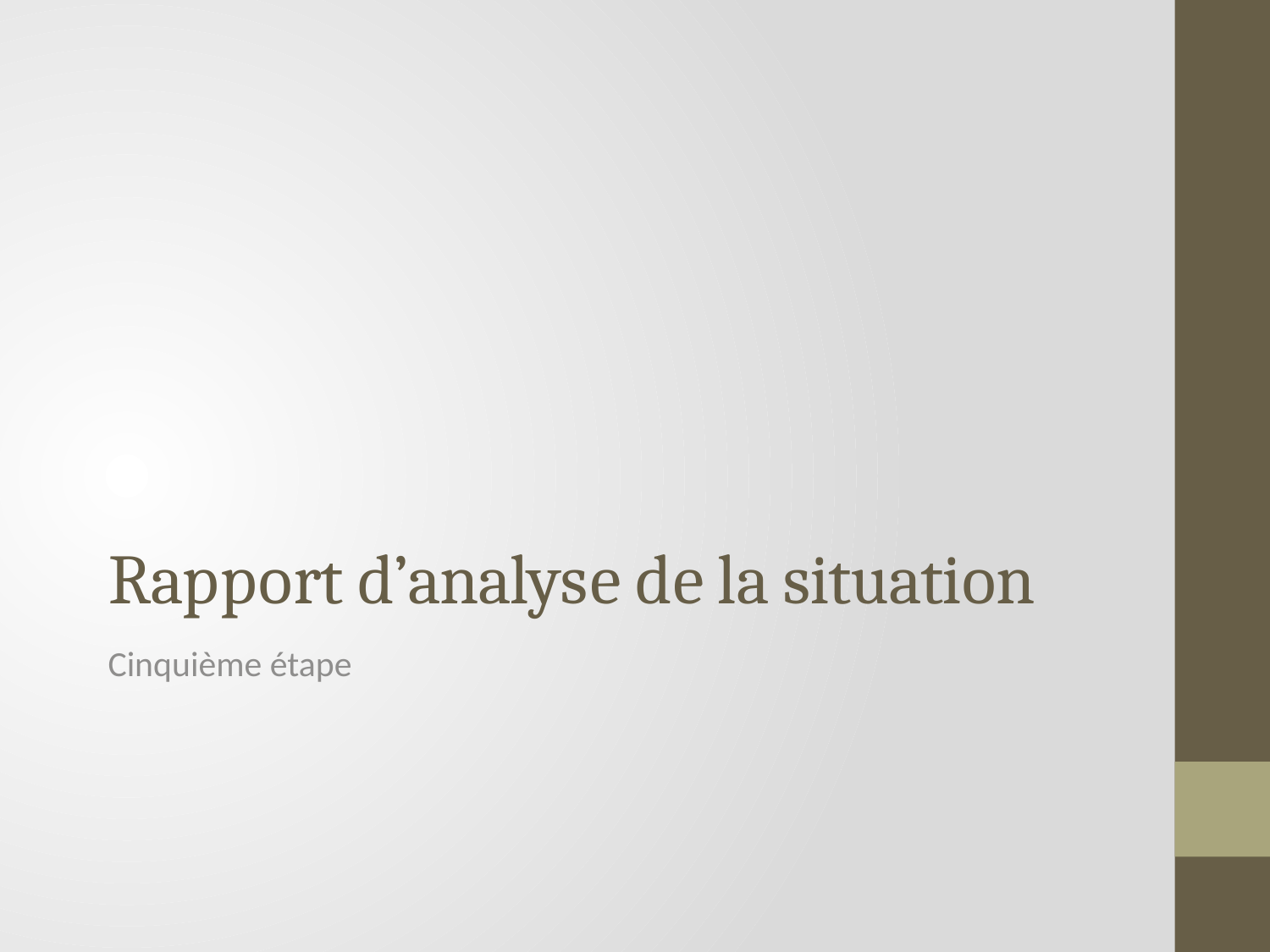

# Rapport d’analyse de la situation
Cinquième étape